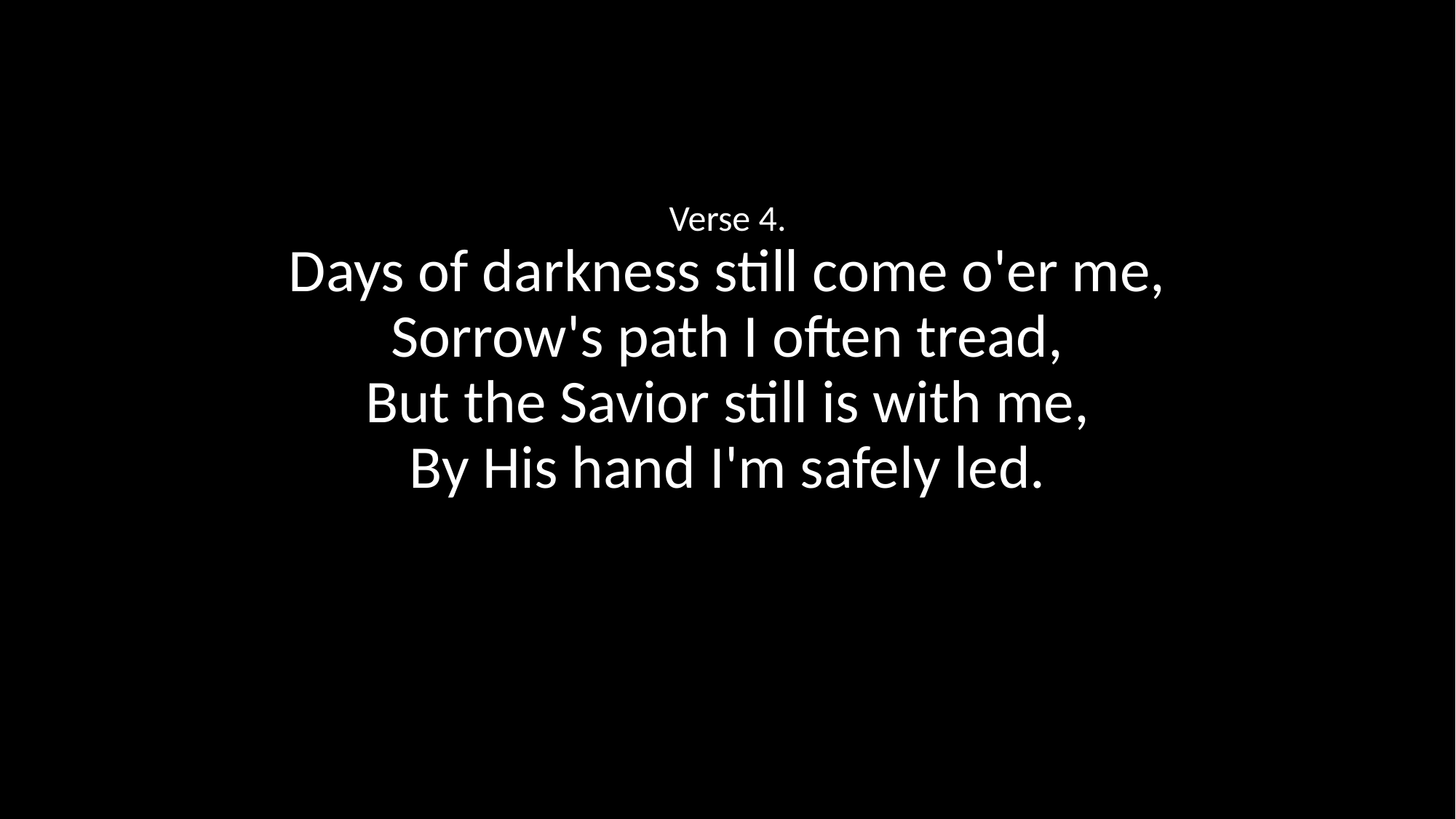

Verse 4.
Days of darkness still come o'er me,
Sorrow's path I often tread,
But the Savior still is with me,
By His hand I'm safely led.